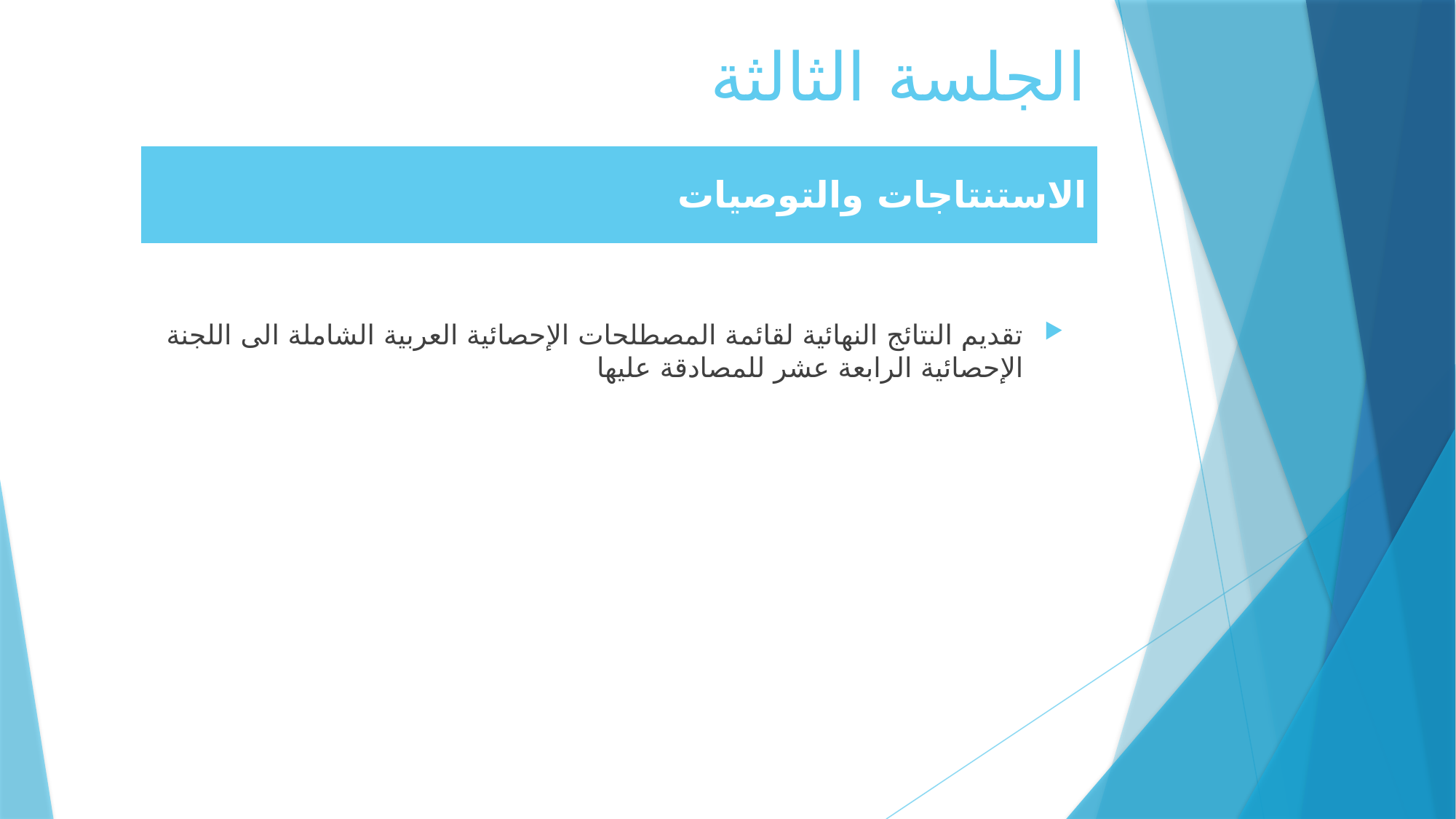

# الجلسة الثالثة
| الاستنتاجات والتوصيات |
| --- |
تقديم النتائج النهائية لقائمة المصطلحات الإحصائية العربية الشاملة الى اللجنة الإحصائية الرابعة عشر للمصادقة عليها